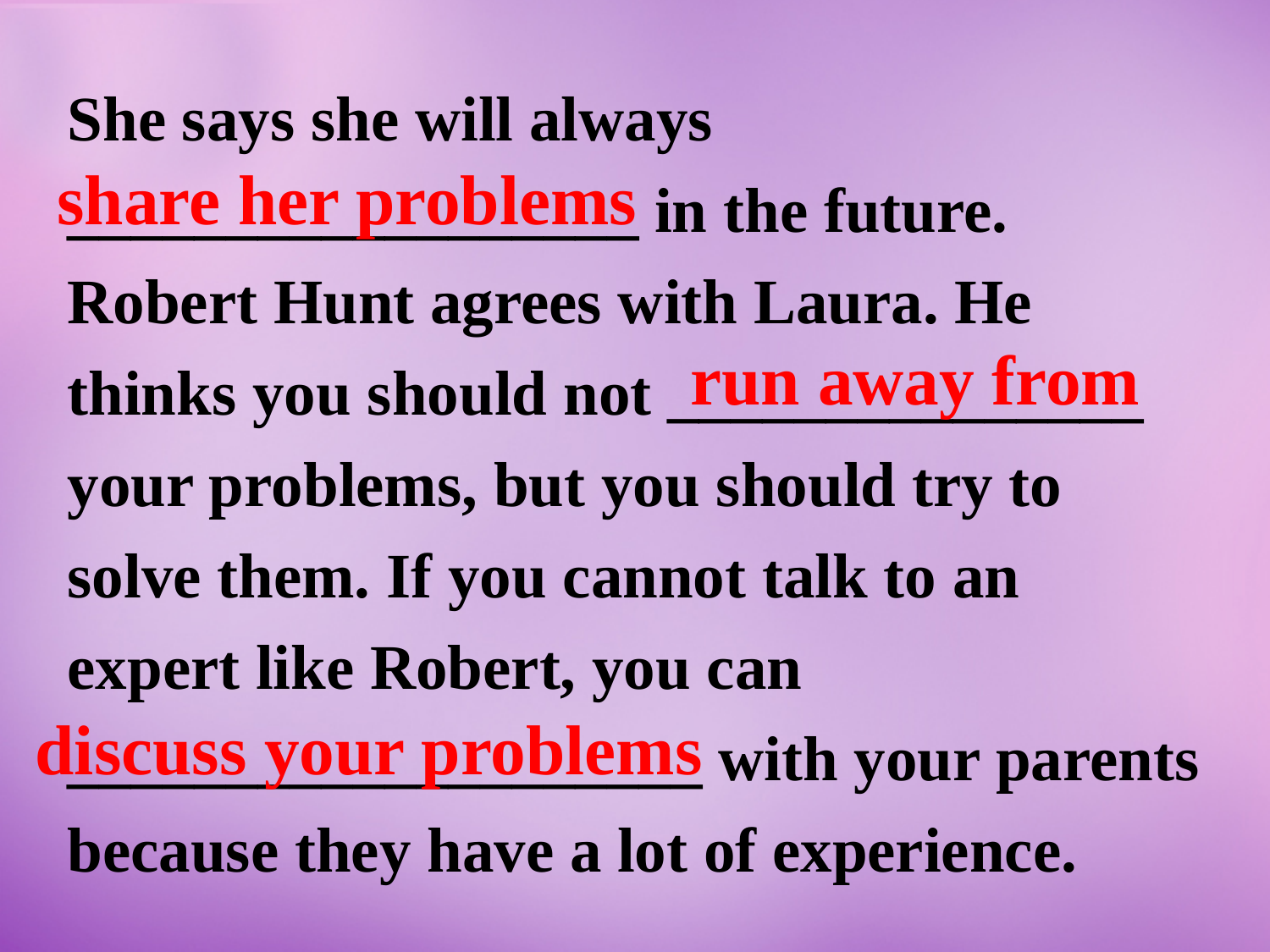

She says she will always __________________ in the future. Robert Hunt agrees with Laura. He thinks you should not _______________ your problems, but you should try to solve them. If you cannot talk to an expert like Robert, you can ____________________ with your parents because they have a lot of experience.
share her problems
run away from
discuss your problems